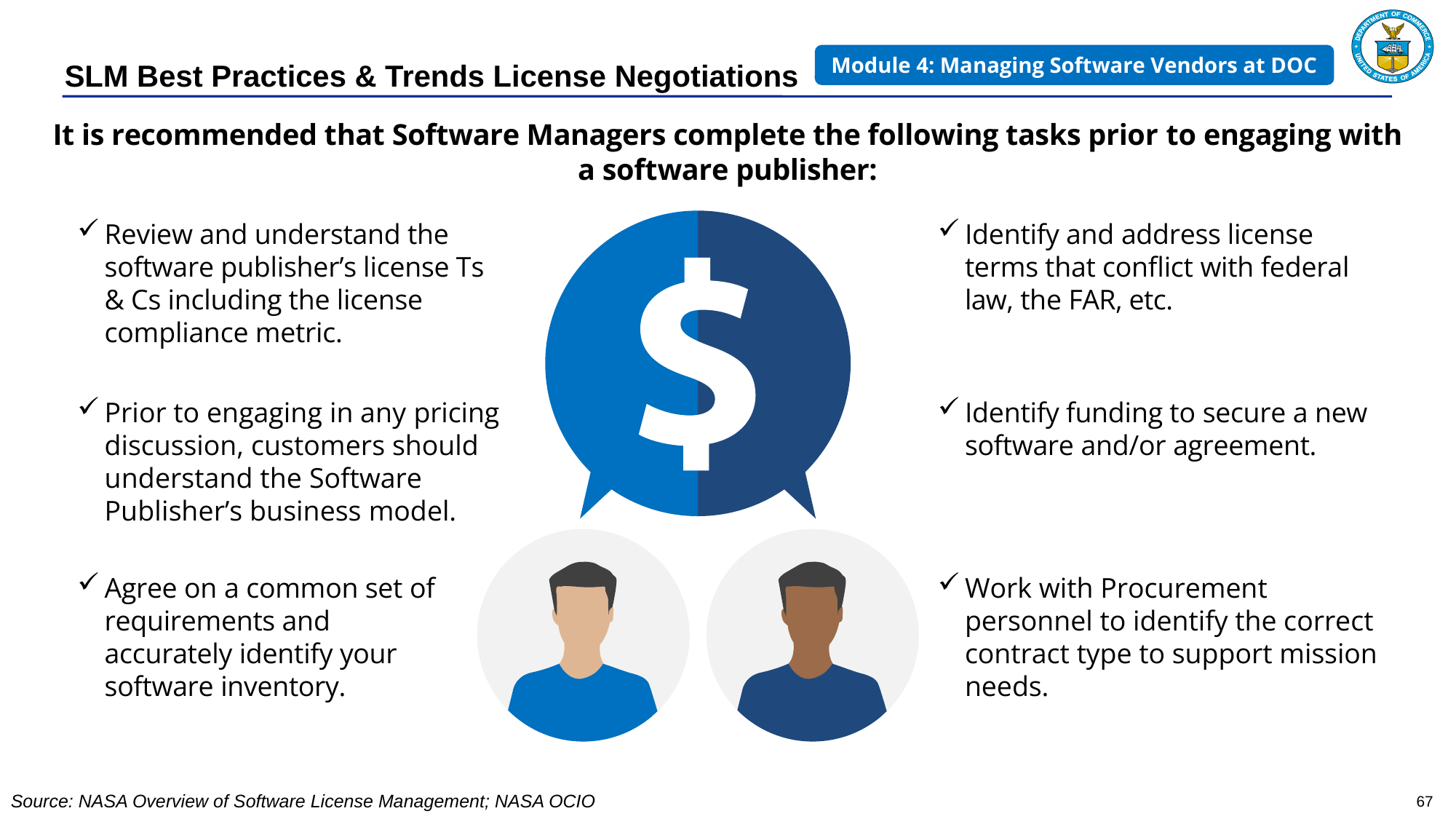

Module 4: Managing Software Vendors at DOC
SLM Best Practices & Trends License Negotiations
It is recommended that Software Managers complete the following tasks prior to engaging with a software publisher:

Review and understand the software publisher’s license Ts & Cs including the license compliance metric.
Identify and address license terms that conflict with federal law, the FAR, etc.

Prior to engaging in any pricing discussion, customers should understand the Software Publisher’s business model.
Identify funding to secure a new software and/or agreement.

Agree on a common set of requirements and accurately identify your software inventory.
Work with Procurement personnel to identify the correct contract type to support mission needs.
Source: NASA Overview of Software License Management; NASA OCIO